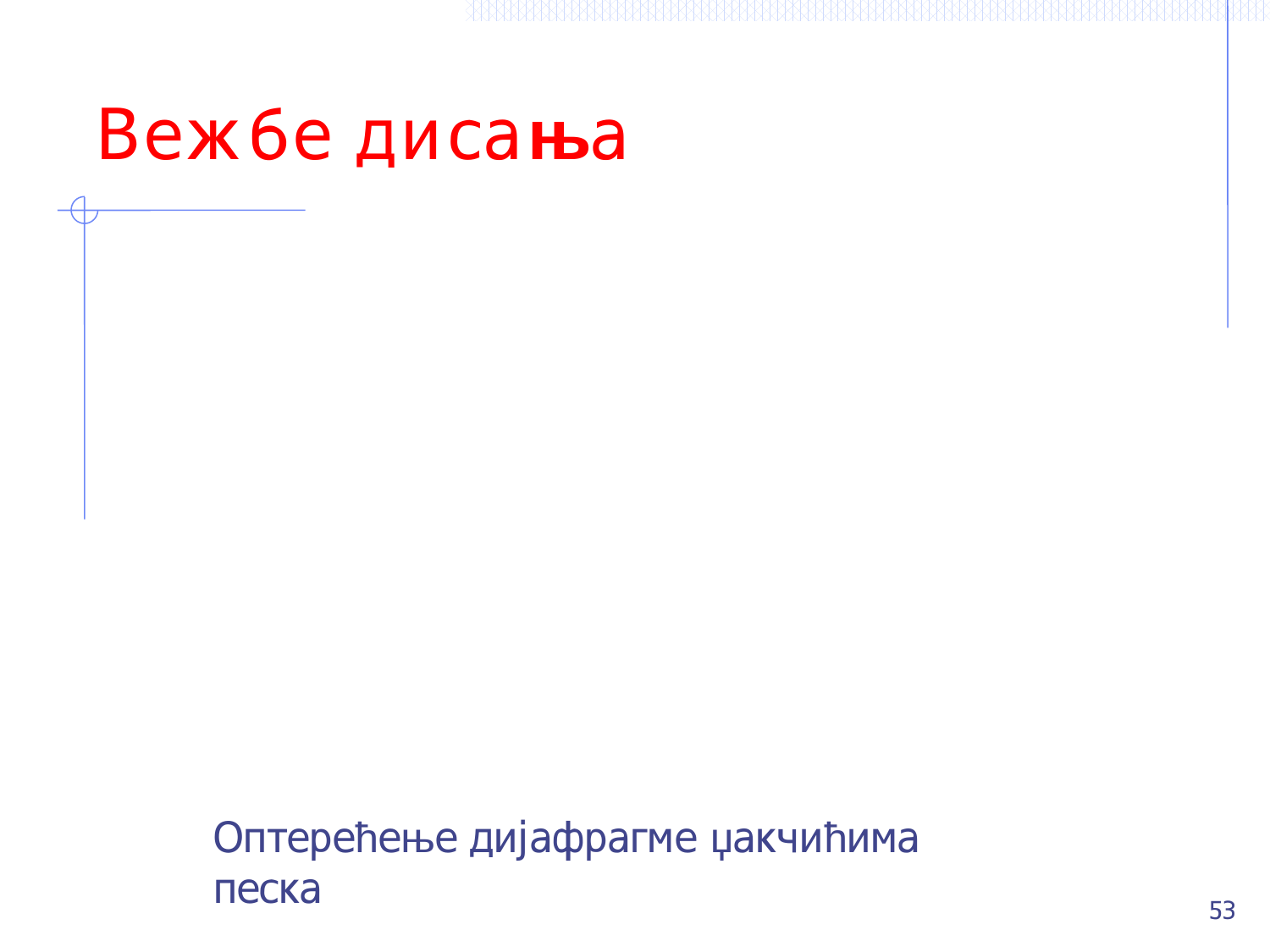

# Вежбе дисања

Оптерећење дијафрагме џакчићима песка
53